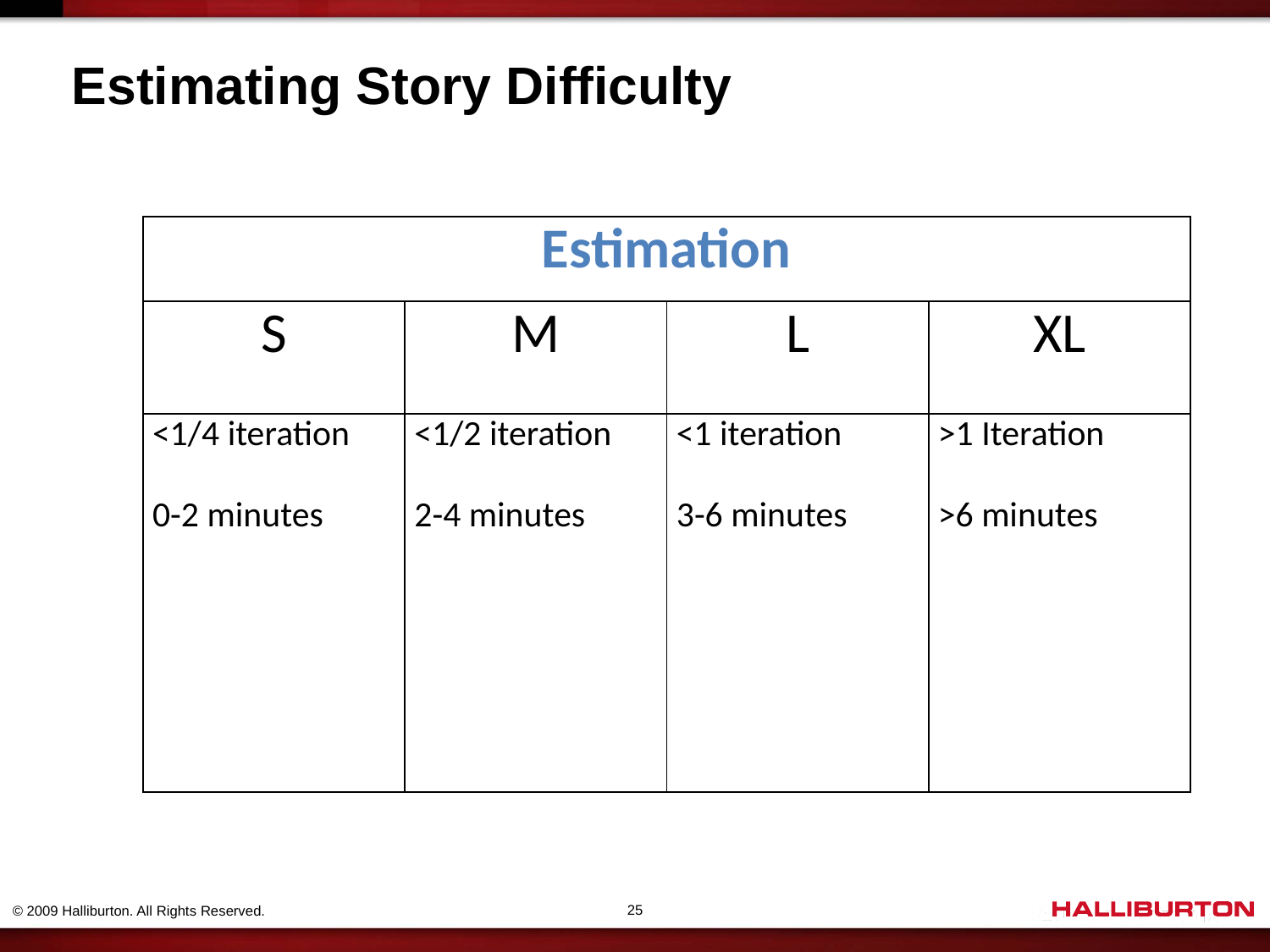

# Estimating Story Difficulty
| Estimation |  |  |  |
| --- | --- | --- | --- |
| S | M | L | XL |
| <1/4 iteration 0-2 minutes | <1/2 iteration 2-4 minutes | <1 iteration 3-6 minutes | >1 Iteration >6 minutes |